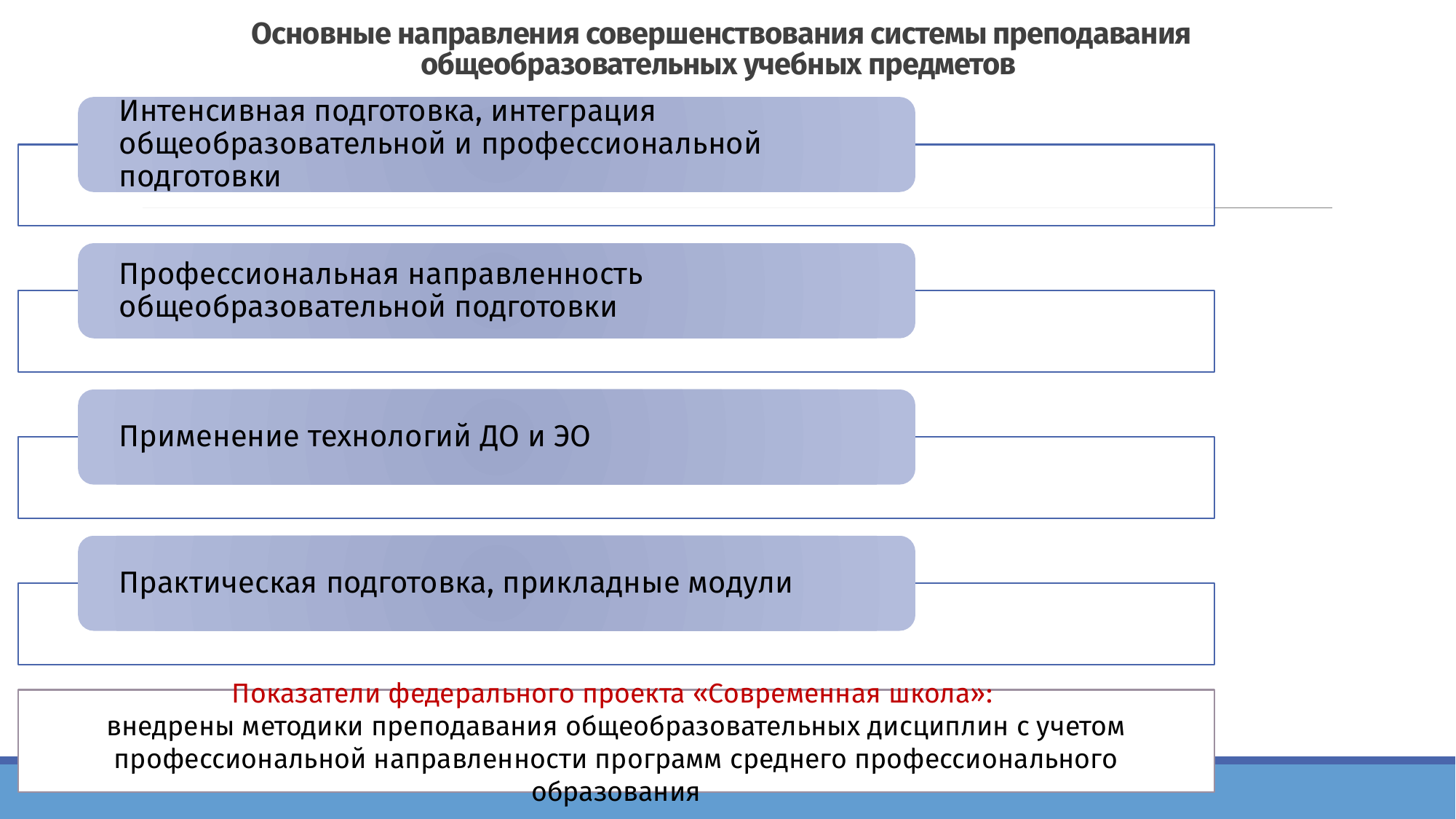

# Основные направления совершенствования системы преподавания общеобразовательных учебных предметов
Интенсивная подготовка, интеграция общеобразовательной и профессиональной подготовки
Профессиональная направленность общеобразовательной подготовки
Применение технологий ДО и ЭО
Практическая подготовка, прикладные модули
Показатели федерального проекта «Современная школа»:
внедрены методики преподавания общеобразовательных дисциплин с учетом профессиональной направленности программ среднего профессионального образования